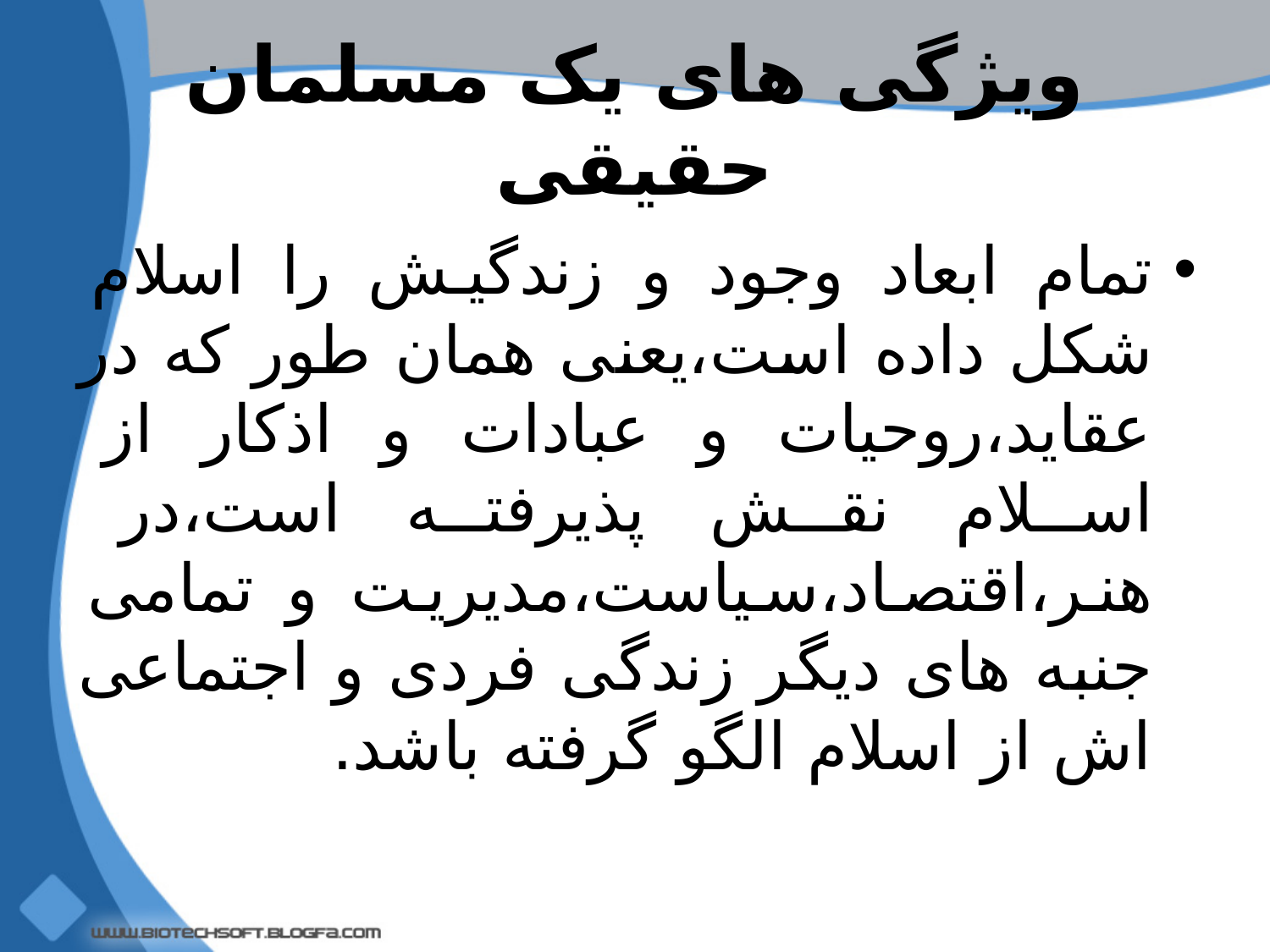

# ویژگی های یک مسلمان حقیقی
تمام ابعاد وجود و زندگیش را اسلام شکل داده است،یعنی همان طور که در عقاید،روحیات و عبادات و اذکار از اسلام نقش پذیرفته است،در هنر،اقتصاد،سیاست،مدیریت و تمامی جنبه های دیگر زندگی فردی و اجتماعی اش از اسلام الگو گرفته باشد.